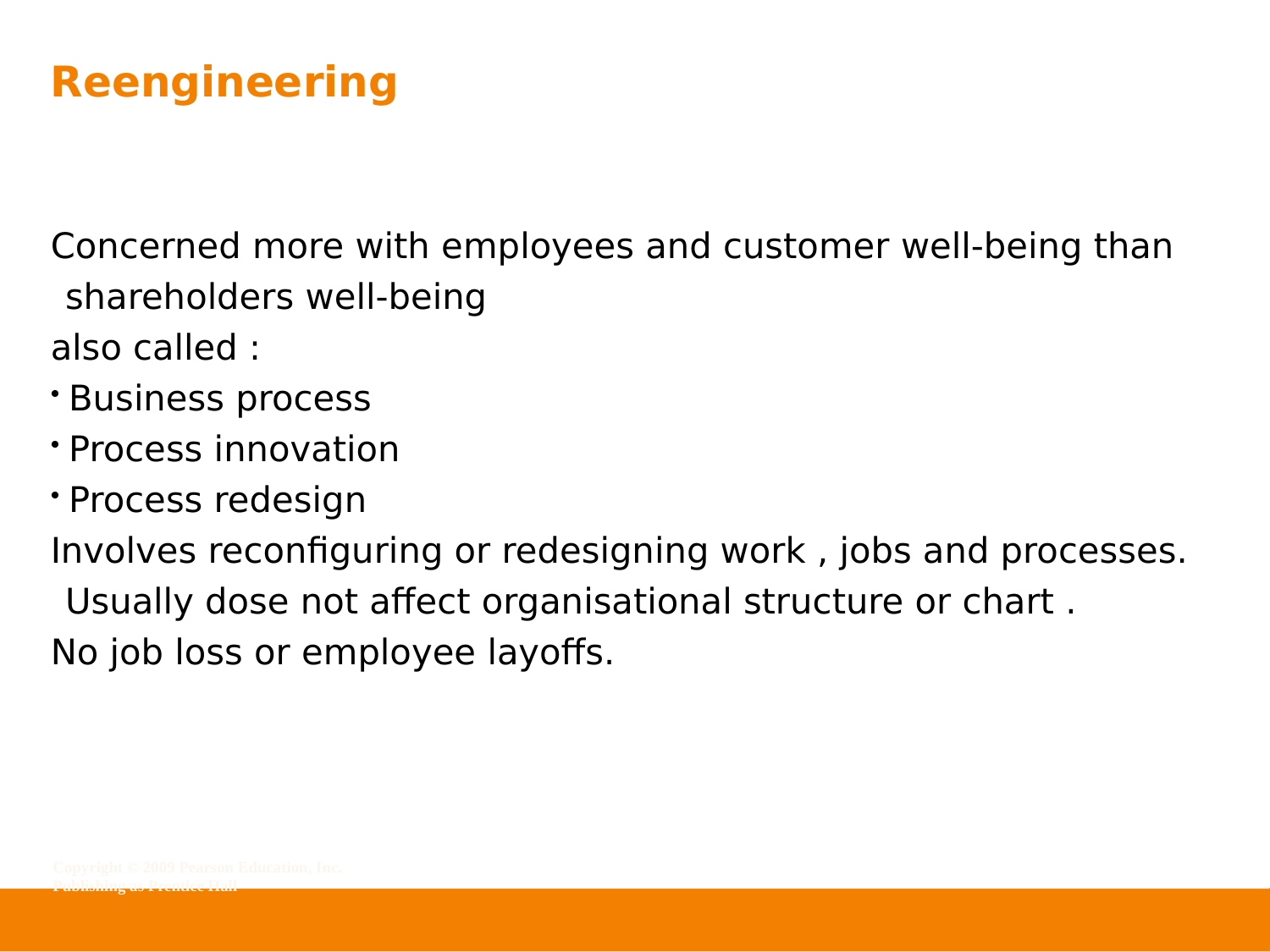

# Reengineering
Concerned more with employees and customer well-being than shareholders well-being
also called :
Business process
Process innovation
Process redesign
Involves reconfiguring or redesigning work , jobs and processes. Usually dose not affect organisational structure or chart .
No job loss or employee layoffs.